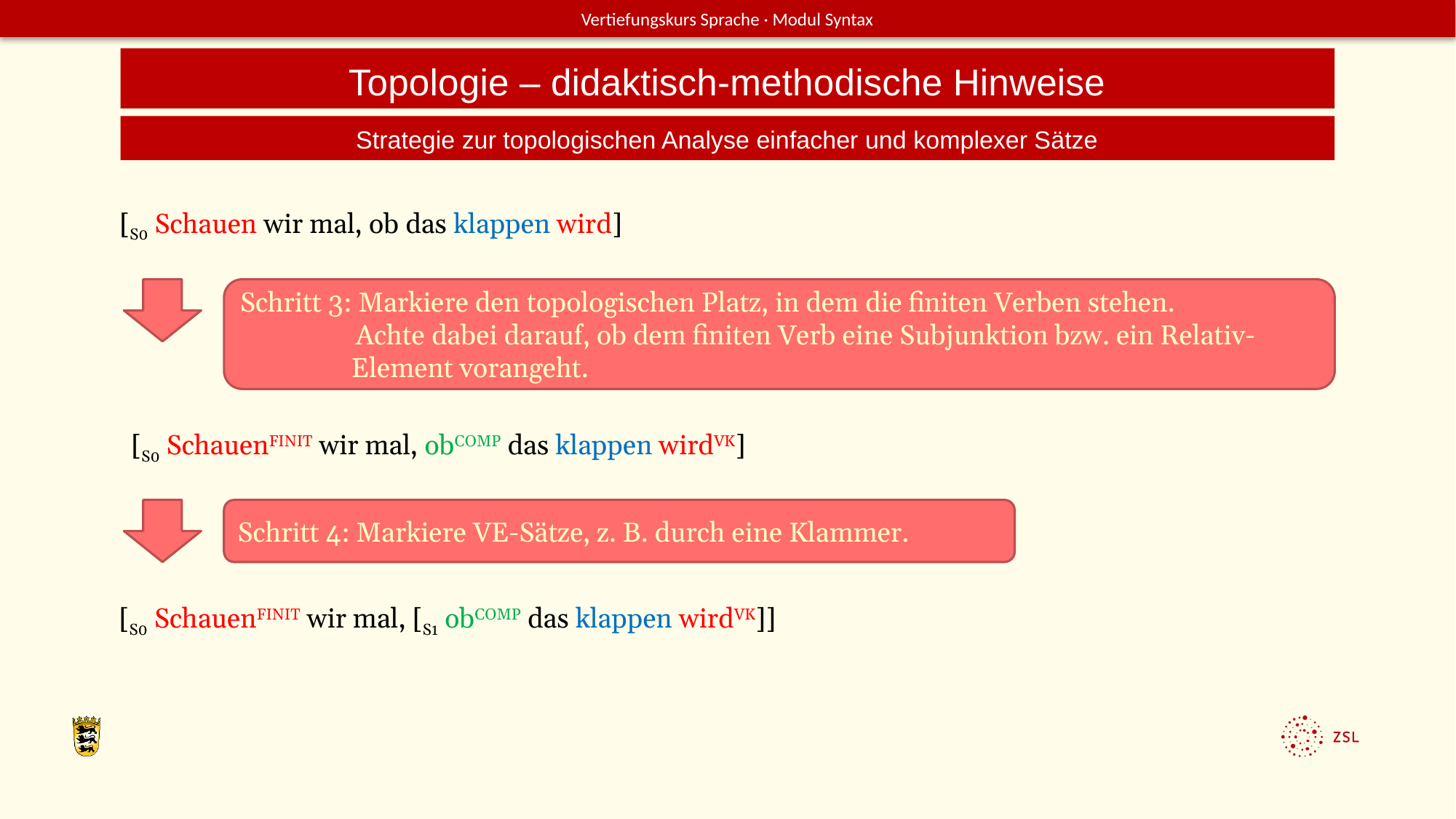

Topologie – didaktisch-methodische Hinweise
Strategie zur topologischen Analyse einfacher und komplexer Sätze
[S0 Schauen wir mal, ob das klappen wird]
Schritt 3: Markiere den topologischen Platz, in dem die finiten Verben stehen.
	 Achte dabei darauf, ob dem finiten Verb eine Subjunktion bzw. ein Relativ-
                 Element vorangeht.

[S0 SchauenFINIT wir mal, obCOMP das klappen wirdVK]
Schritt 4: Markiere VE-Sätze, z. B. durch eine Klammer.

[S0 SchauenFINIT wir mal, [S1 obCOMP das klappen wirdVK]]